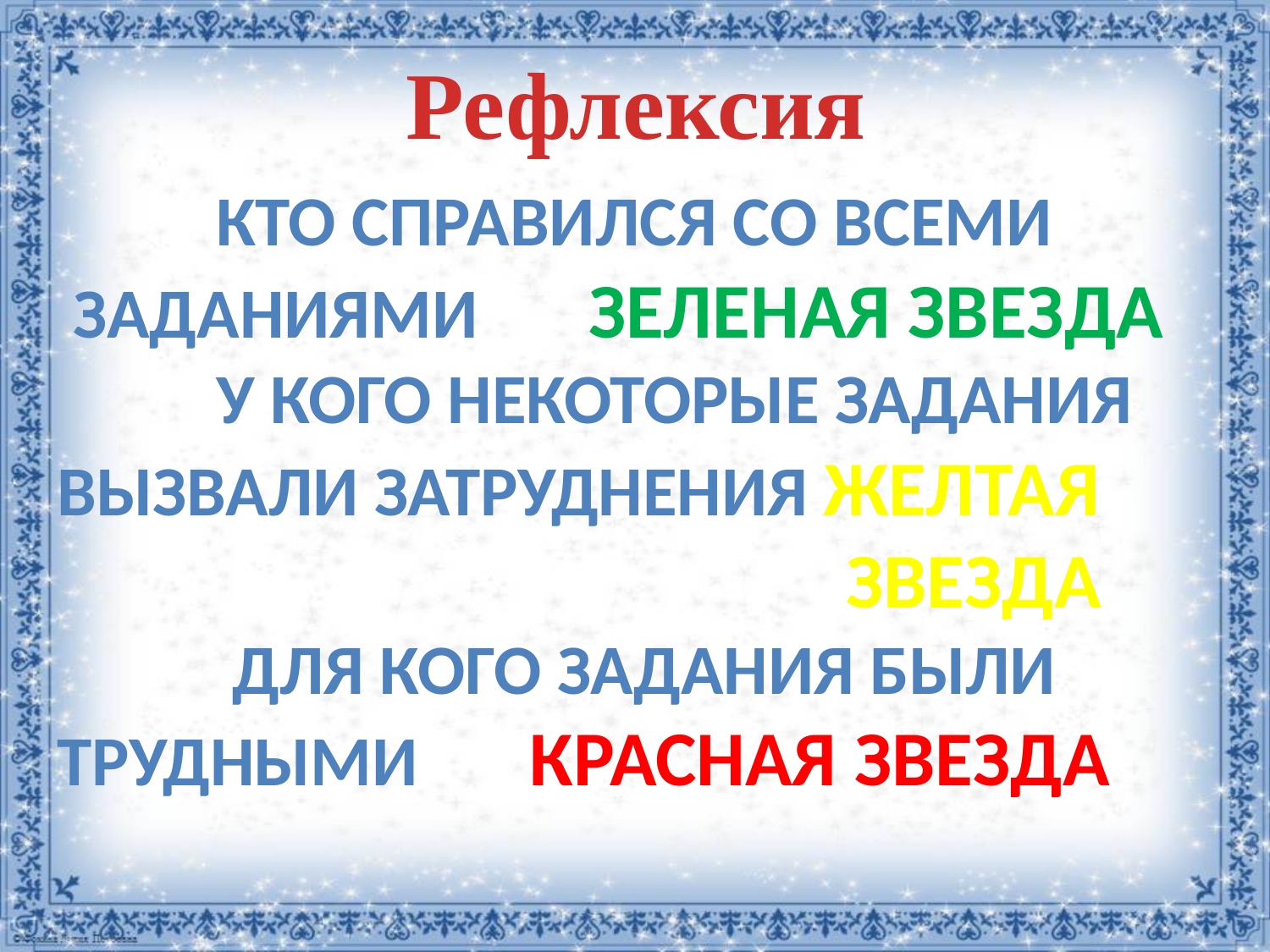

# Рефлексия
          Кто справился со всеми
 заданиями       зеленая звезда
          У кого некоторые задания
Вызвали затруднения желтая
                                       звезда
           Для кого задания были трудными       красная звезда